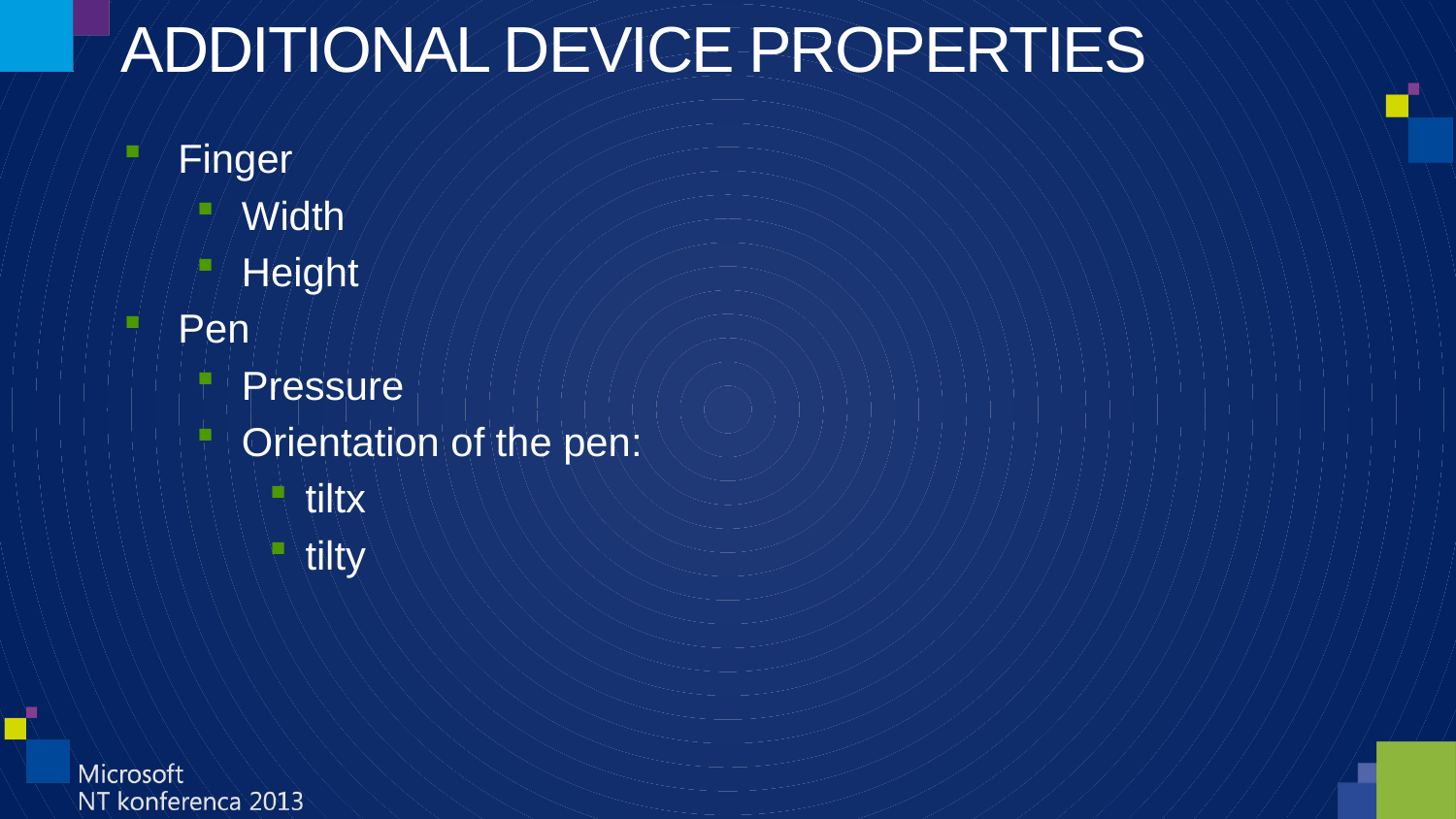

# ADDITIONAL DEVICE PROPERTIES
Finger
Width
Height
Pen
Pressure
Orientation of the pen:
tiltx
tilty